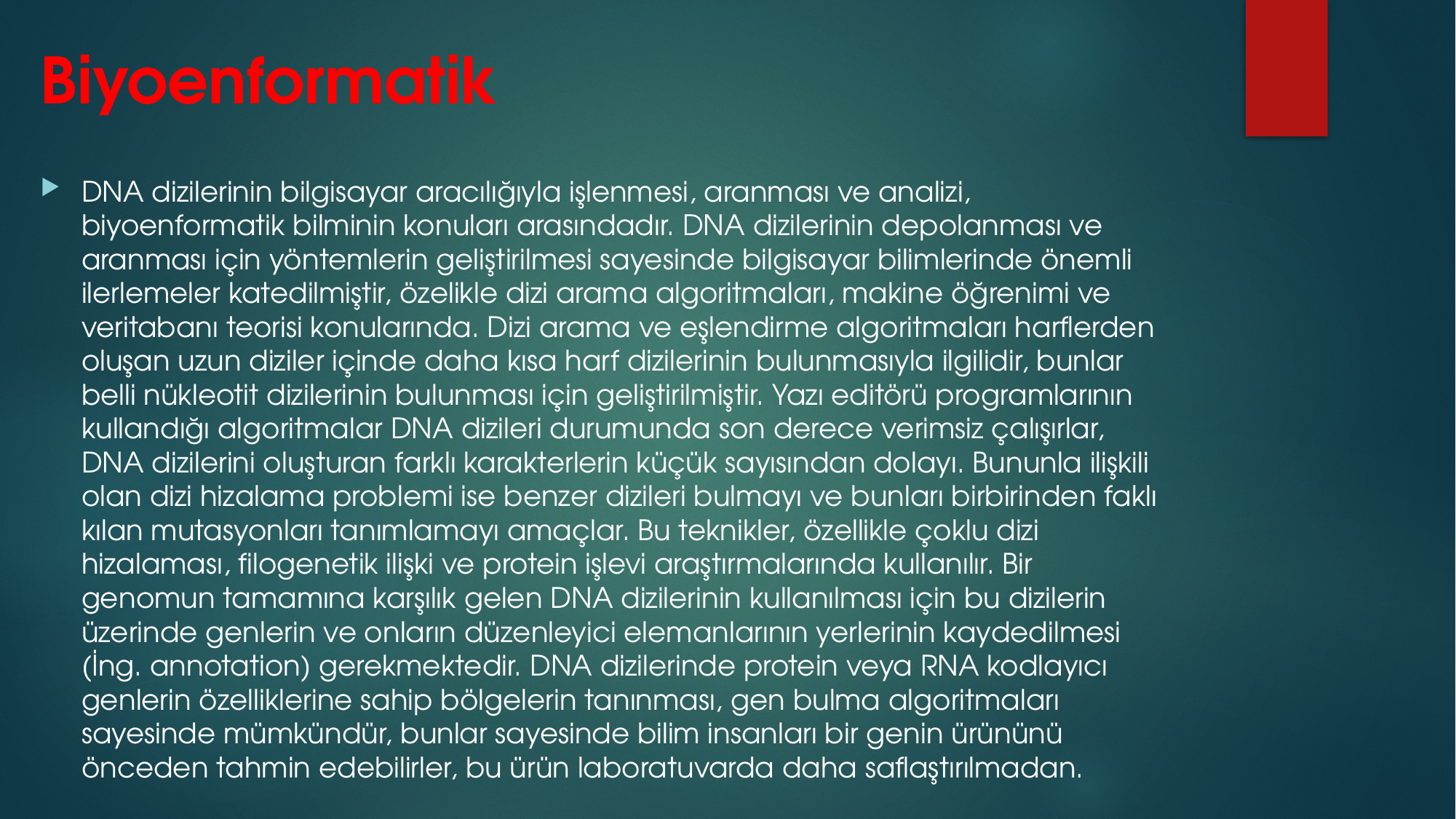

# Biyoenformatik
DNA dizilerinin bilgisayar aracılığıyla işlenmesi, aranması ve analizi, biyoenformatik bilminin konuları arasındadır. DNA dizilerinin depolanması ve aranması için yöntemlerin geliştirilmesi sayesinde bilgisayar bilimlerinde önemli ilerlemeler katedilmiştir, özelikle dizi arama algoritmaları, makine öğrenimi ve veritabanı teorisi konularında. Dizi arama ve eşlendirme algoritmaları harflerden oluşan uzun diziler içinde daha kısa harf dizilerinin bulunmasıyla ilgilidir, bunlar belli nükleotit dizilerinin bulunması için geliştirilmiştir. Yazı editörü programlarının kullandığı algoritmalar DNA dizileri durumunda son derece verimsiz çalışırlar, DNA dizilerini oluşturan farklı karakterlerin küçük sayısından dolayı. Bununla ilişkili olan dizi hizalama problemi ise benzer dizileri bulmayı ve bunları birbirinden faklı kılan mutasyonları tanımlamayı amaçlar. Bu teknikler, özellikle çoklu dizi hizalaması, filogenetik ilişki ve protein işlevi araştırmalarında kullanılır. Bir genomun tamamına karşılık gelen DNA dizilerinin kullanılması için bu dizilerin üzerinde genlerin ve onların düzenleyici elemanlarının yerlerinin kaydedilmesi (İng. annotation) gerekmektedir. DNA dizilerinde protein veya RNA kodlayıcı genlerin özelliklerine sahip bölgelerin tanınması, gen bulma algoritmaları sayesinde mümkündür, bunlar sayesinde bilim insanları bir genin ürününü önceden tahmin edebilirler, bu ürün laboratuvarda daha saflaştırılmadan.